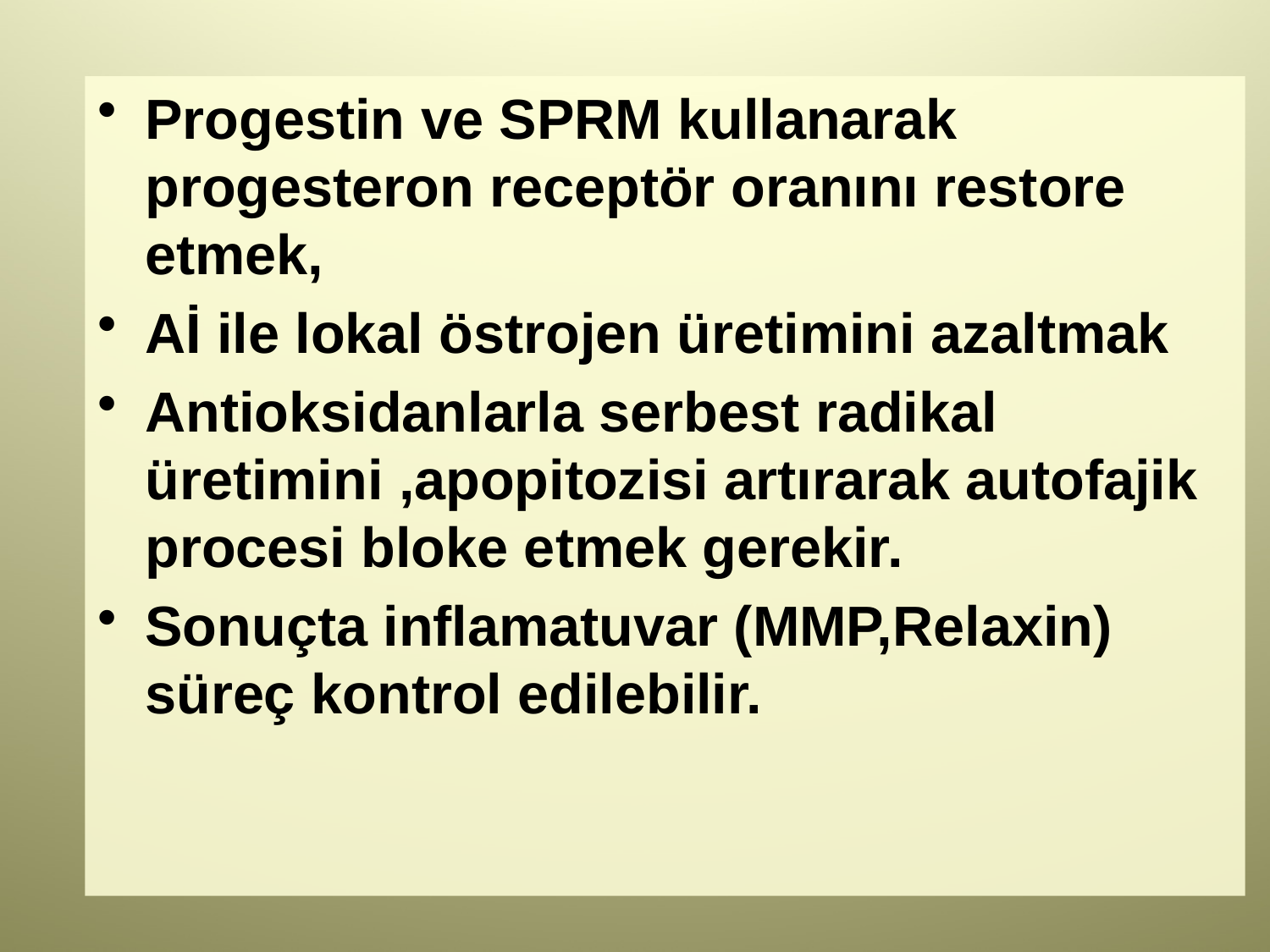

#
Progestin ve SPRM kullanarak progesteron receptör oranını restore etmek,
Aİ ile lokal östrojen üretimini azaltmak
Antioksidanlarla serbest radikal üretimini ,apopitozisi artırarak autofajik procesi bloke etmek gerekir.
Sonuçta inflamatuvar (MMP,Relaxin) süreç kontrol edilebilir.